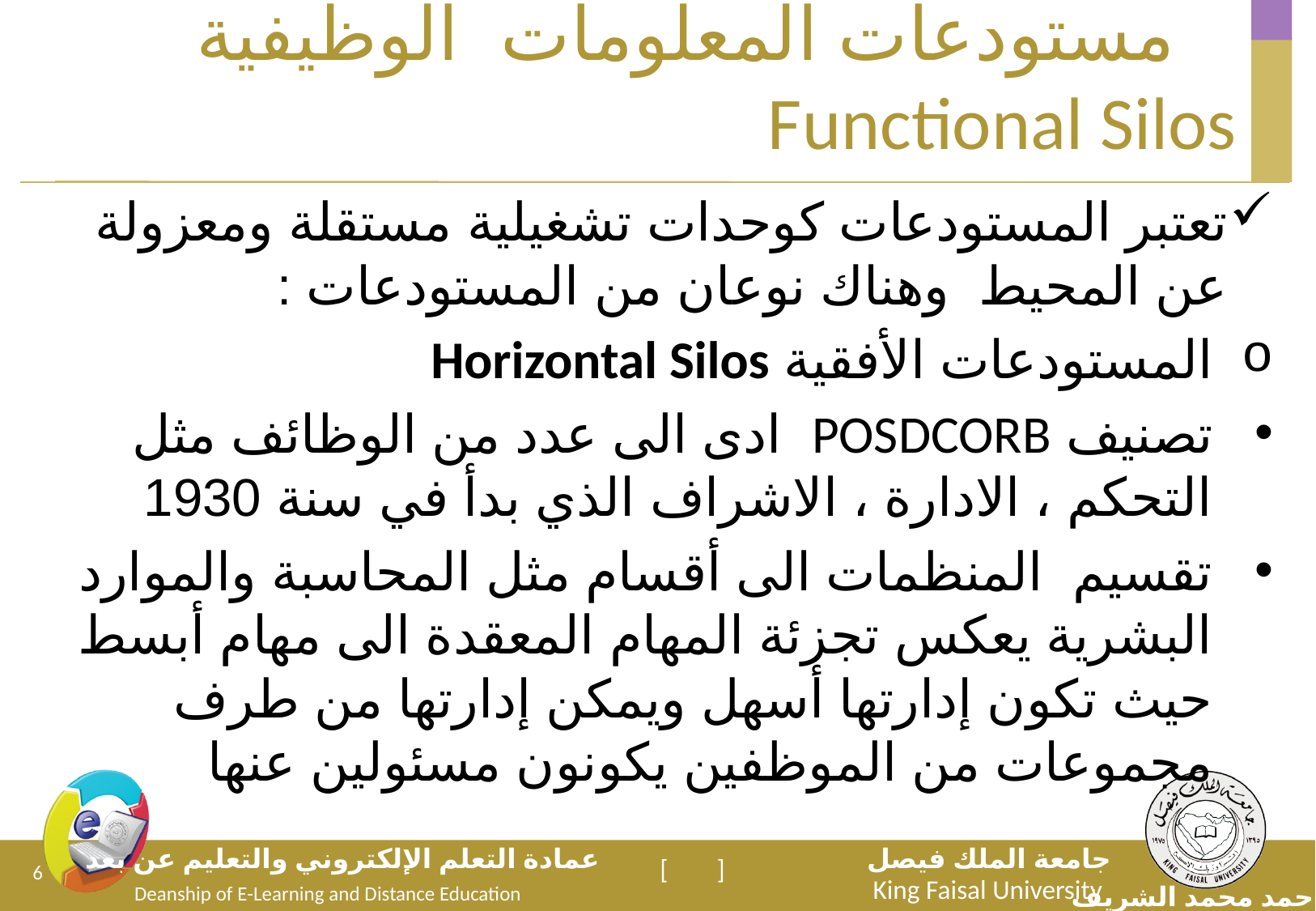

# مستودعات المعلومات  الوظيفية Functional Silos
تعتبر المستودعات كوحدات تشغيلية مستقلة ومعزولة عن المحيط  وهناك نوعان من المستودعات :
المستودعات الأفقية Horizontal Silos
تصنيف POSDCORB  ادى الى عدد من الوظائف مثل التحكم ، الادارة ، الاشراف الذي بدأ في سنة 1930
تقسيم  المنظمات الى أقسام مثل المحاسبة والموارد البشرية يعكس تجزئة المهام المعقدة الى مهام أبسط  حيث تكون إدارتها أسهل ويمكن إدارتها من طرف مجموعات من الموظفين يكونون مسئولين عنها

6